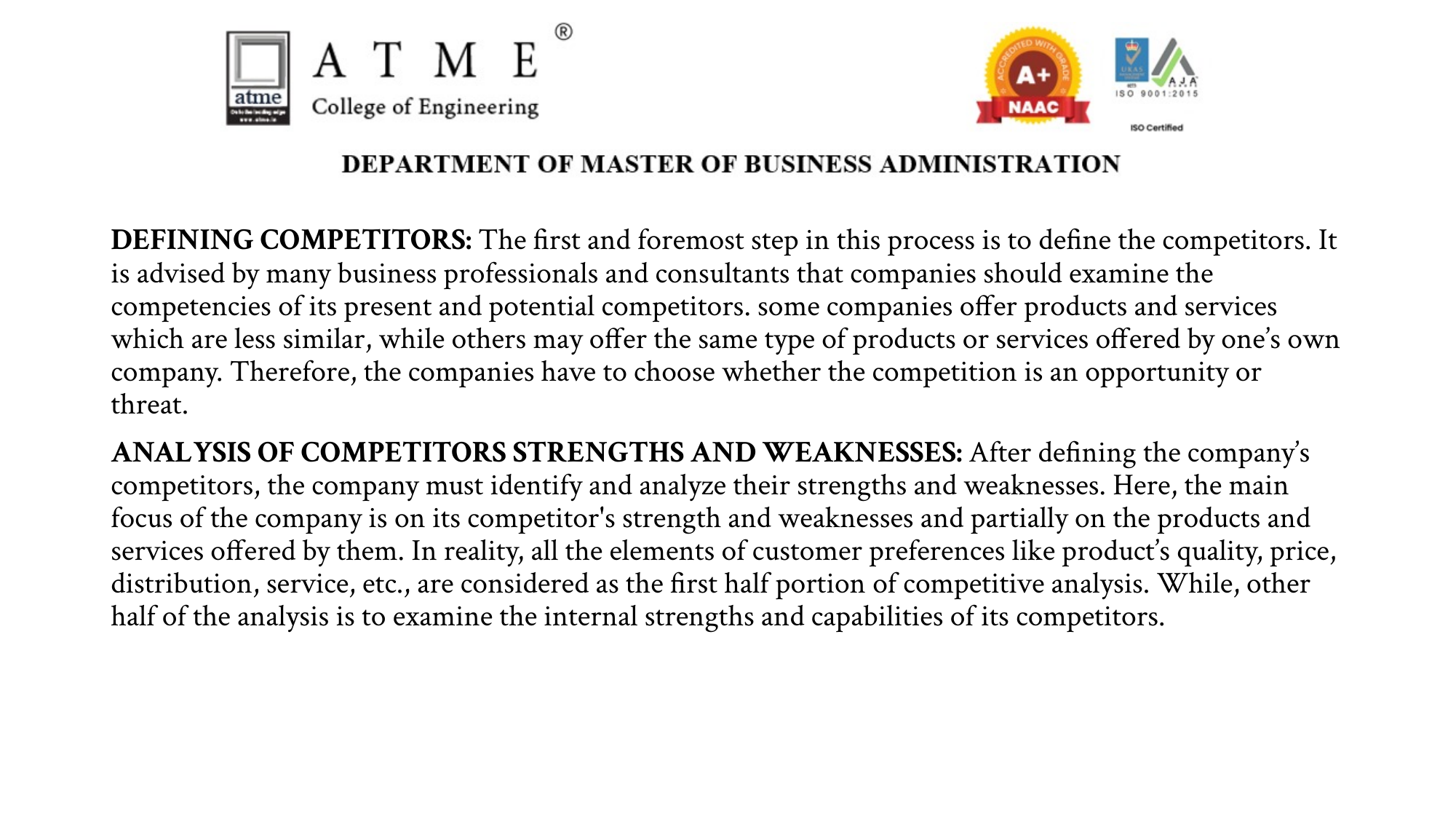

DEFINING COMPETITORS: The first and foremost step in this process is to define the competitors. It is advised by many business professionals and consultants that companies should examine the competencies of its present and potential competitors. some companies offer products and services which are less similar, while others may offer the same type of products or services offered by one’s own company. Therefore, the companies have to choose whether the competition is an opportunity or threat.
ANALYSIS OF COMPETITORS STRENGTHS AND WEAKNESSES: After defining the company’s competitors, the company must identify and analyze their strengths and weaknesses. Here, the main focus of the company is on its competitor's strength and weaknesses and partially on the products and services offered by them. In reality, all the elements of customer preferences like product’s quality, price, distribution, service, etc., are considered as the first half portion of competitive analysis. While, other half of the analysis is to examine the internal strengths and capabilities of its competitors.